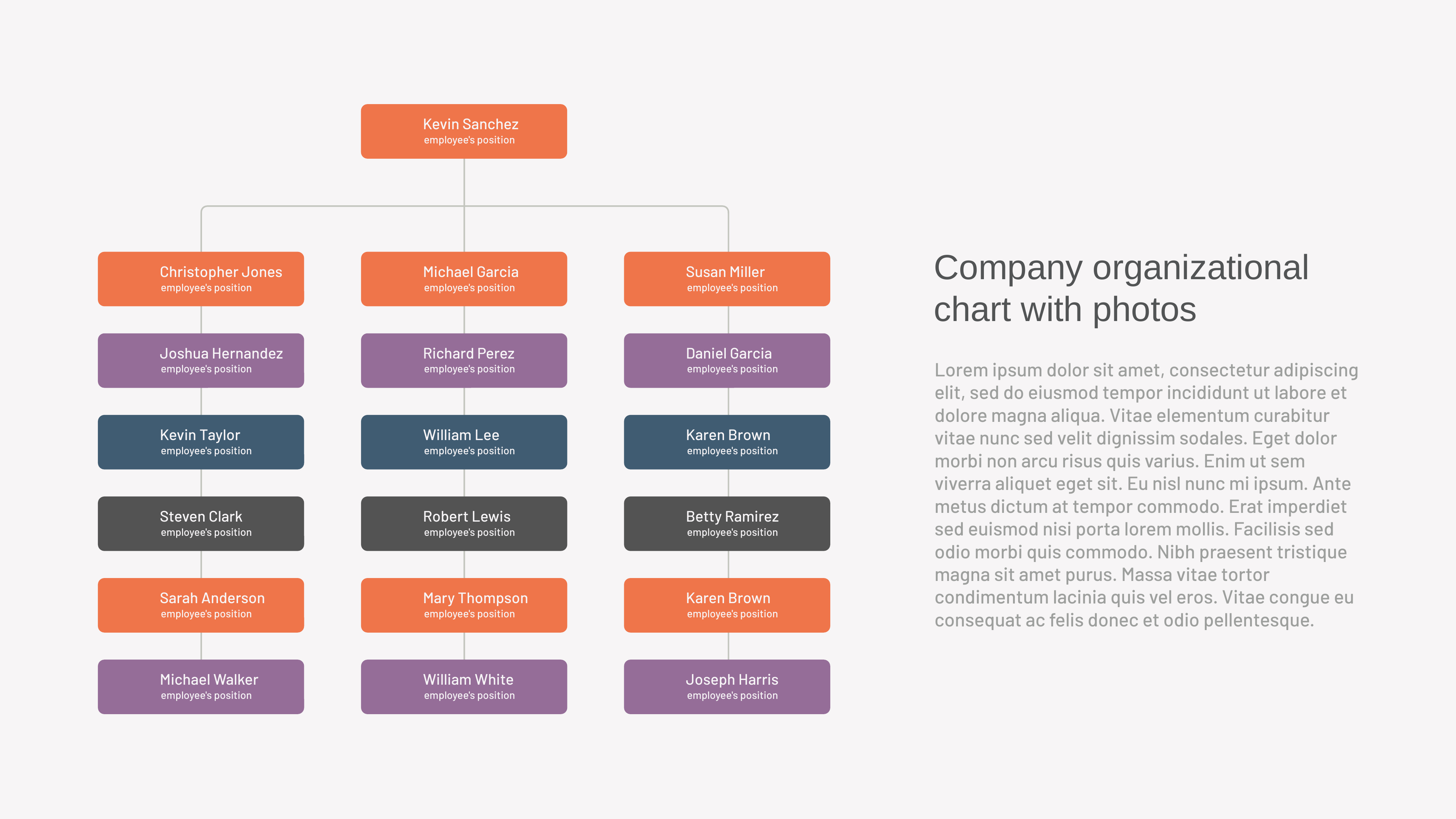

Kevin Sanchez
employee's position

Company organizational chart with photos
Lorem ipsum dolor sit amet, consectetur adipiscing elit, sed do eiusmod tempor incididunt ut labore et dolore magna aliqua. Vitae elementum curabitur vitae nunc sed velit dignissim sodales. Eget dolor morbi non arcu risus quis varius. Enim ut sem viverra aliquet eget sit. Eu nisl nunc mi ipsum. Ante metus dictum at tempor commodo. Erat imperdiet sed euismod nisi porta lorem mollis. Facilisis sed odio morbi quis commodo. Nibh praesent tristique magna sit amet purus. Massa vitae tortor condimentum lacinia quis vel eros. Vitae congue eu consequat ac felis donec et odio pellentesque.

Christopher Jones
employee's position
Michael Garcia
employee's position
Susan Miller
employee's position

Joshua Hernandez
employee's position
Richard Perez
employee's position
Daniel Garcia
employee's position

Kevin Taylor
employee's position
William Lee
employee's position
Karen Brown
employee's position

Steven Clark
employee's position
Robert Lewis
employee's position
Betty Ramirez
employee's position

Sarah Anderson
employee's position
Mary Thompson
employee's position
Karen Brown
employee's position

Michael Walker
employee's position
William White
employee's position
Joseph Harris
employee's position